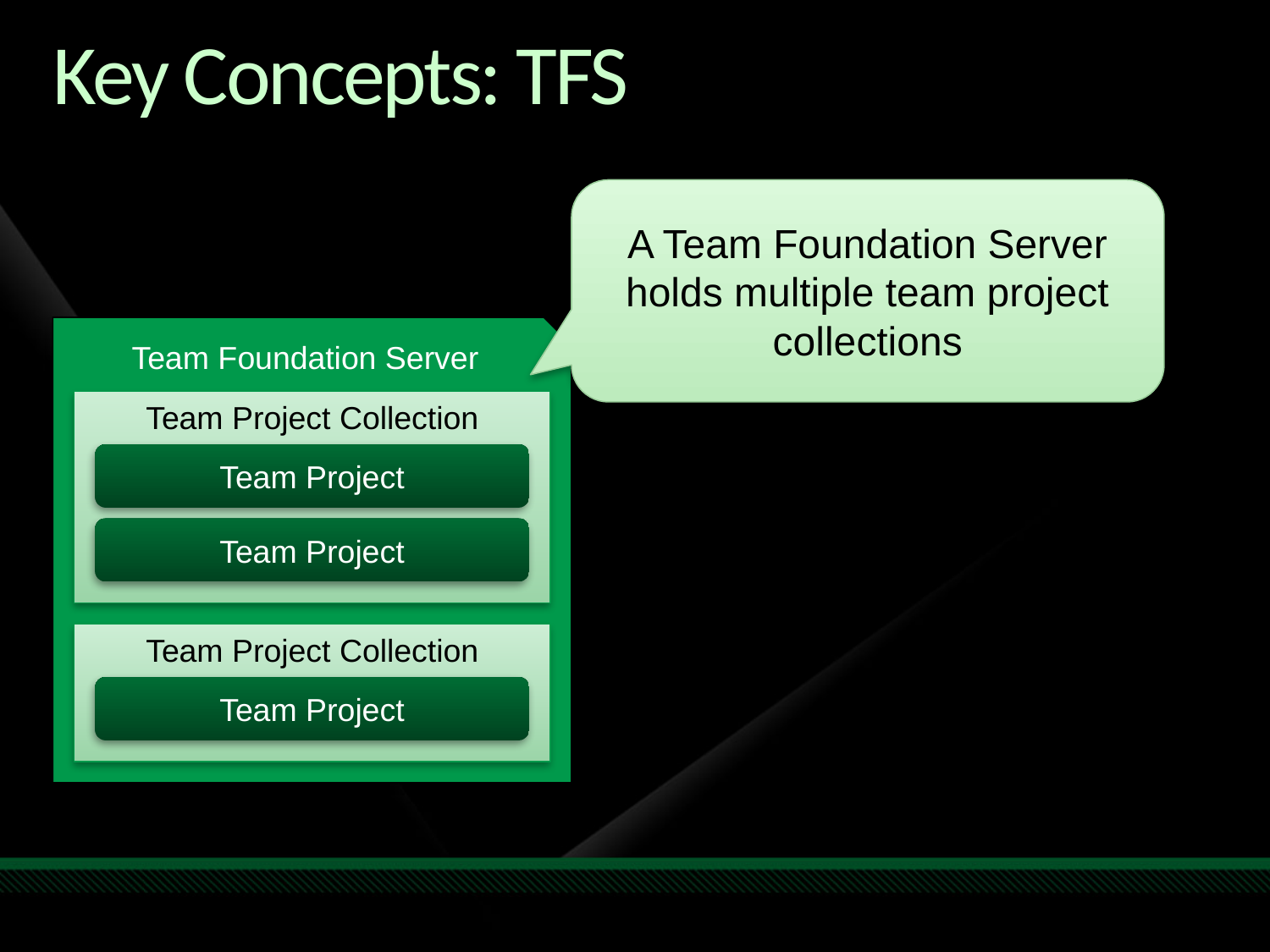

# Key Concepts: TFS
A Team Foundation Server holds multiple team project collections
Team Foundation Server
Team Project Collection
Team Project
Team Project
Team Project Collection
Team Project